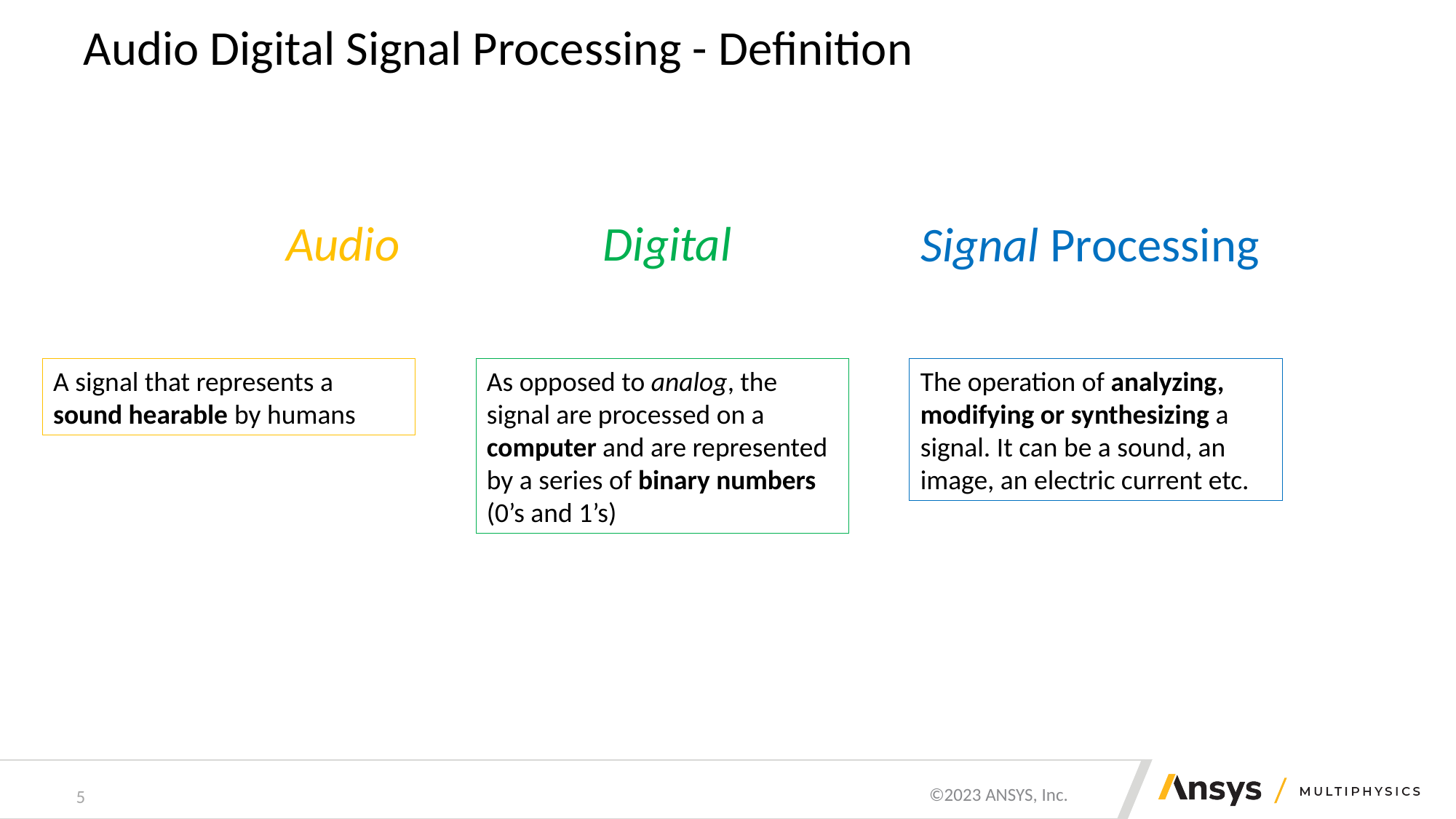

# Audio Digital Signal Processing - Definition
Audio
Signal Processing
Digital
A signal that represents a sound hearable by humans
As opposed to analog, the signal are processed on a computer and are represented by a series of binary numbers (0’s and 1’s)
The operation of analyzing, modifying or synthesizing a signal. It can be a sound, an image, an electric current etc.
5